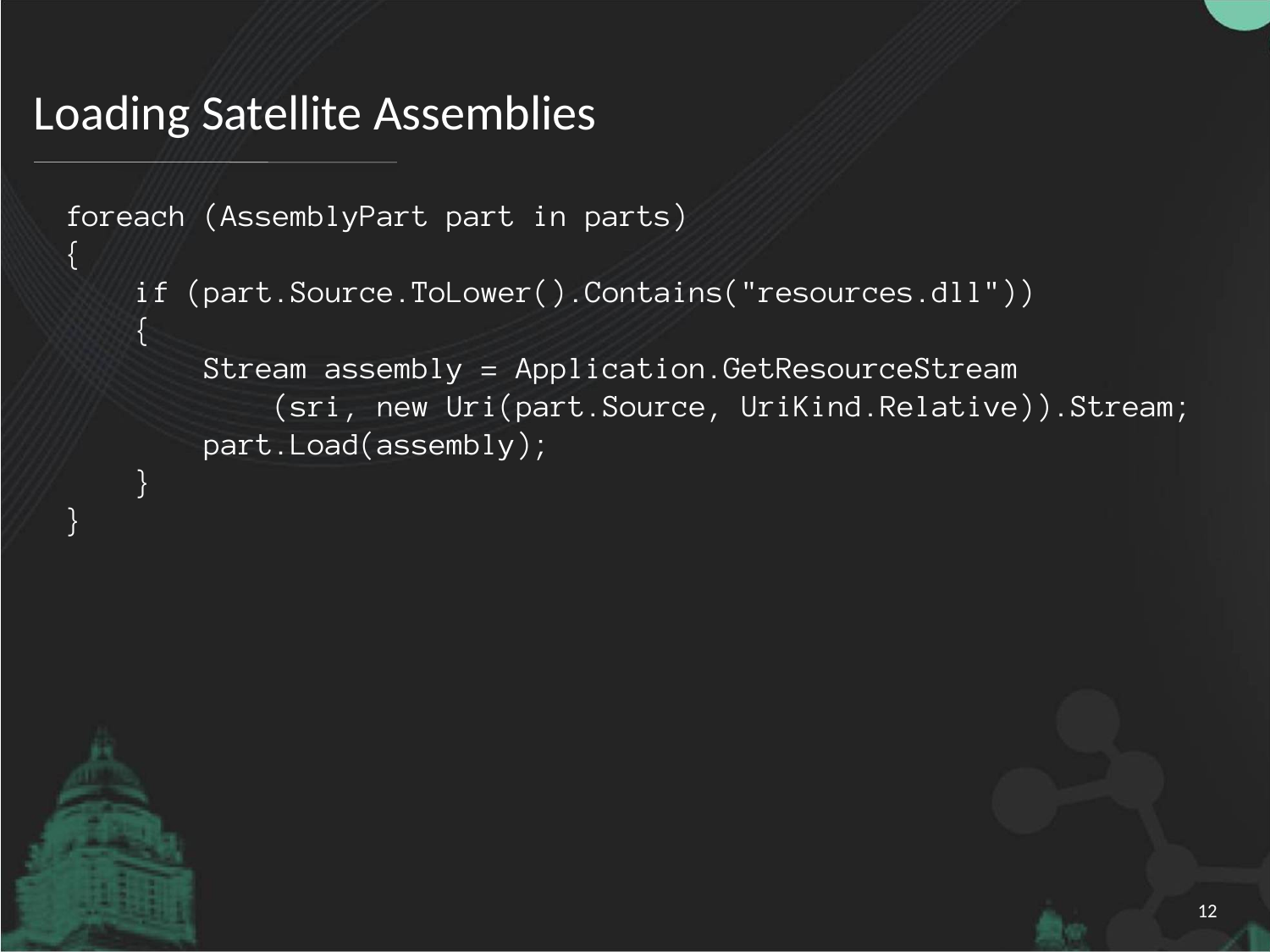

# Loading Satellite Assemblies
foreach (AssemblyPart part in parts)
{
    if (part.Source.ToLower().Contains("resources.dll"))
    {
        Stream assembly = Application.GetResourceStream
            (sri, new Uri(part.Source, UriKind.Relative)).Stream;
        part.Load(assembly);
    }
}
12